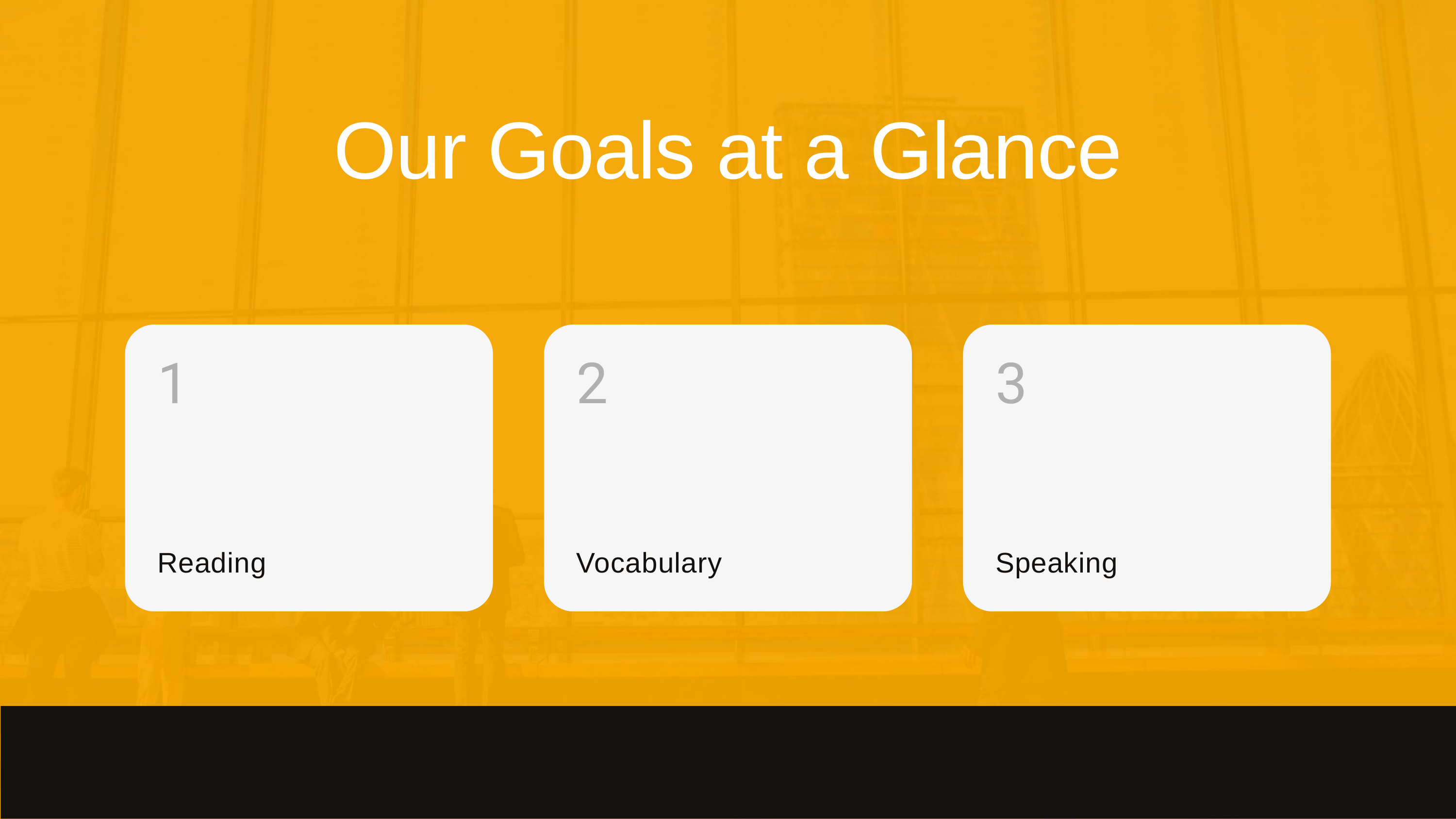

Our Goals at a Glance

1
2
3
Reading
Vocabulary
Speaking